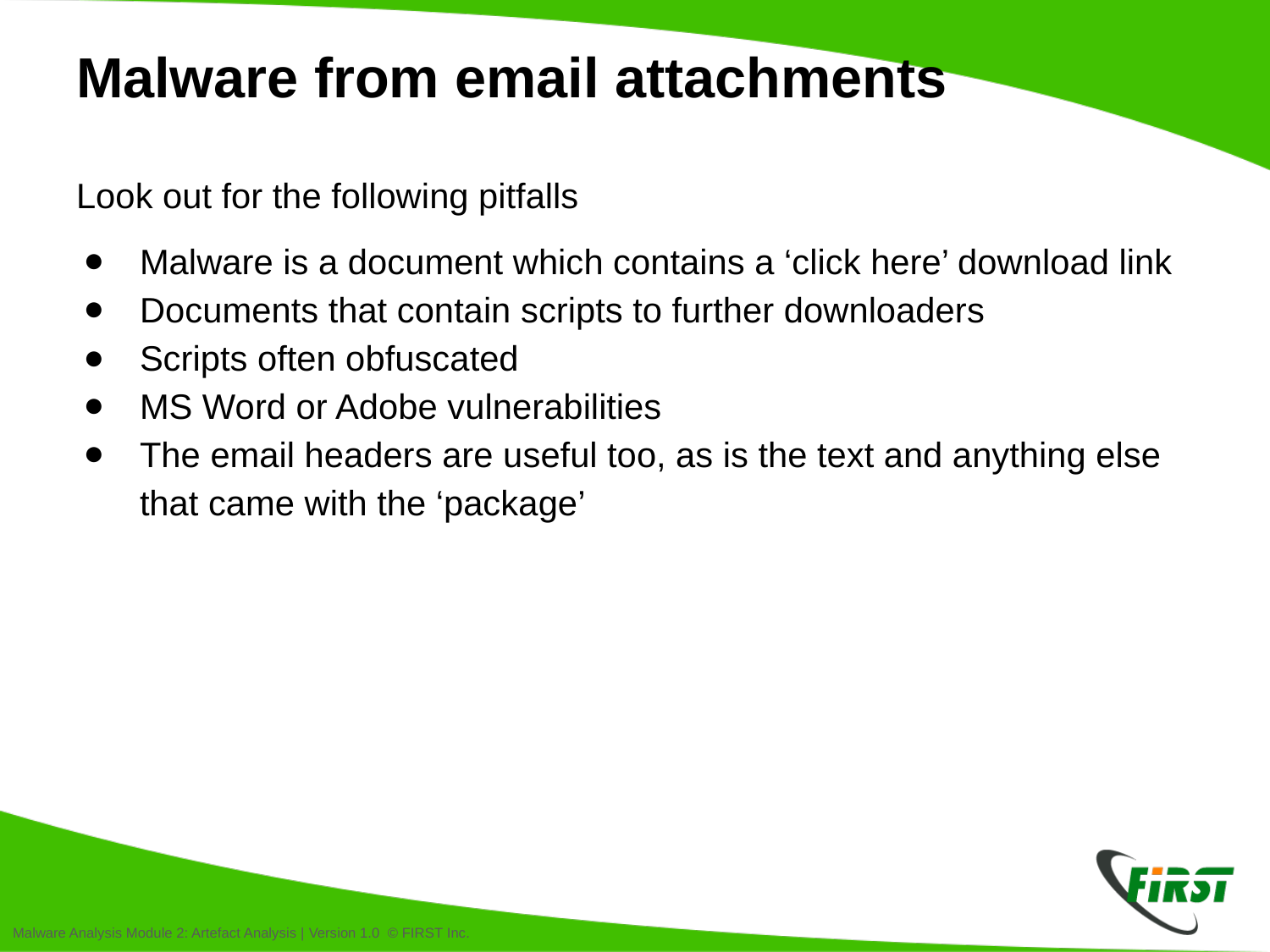

# Malware from email attachments
Look out for the following pitfalls
Malware is a document which contains a ‘click here’ download link
Documents that contain scripts to further downloaders
Scripts often obfuscated
MS Word or Adobe vulnerabilities
The email headers are useful too, as is the text and anything else that came with the ‘package’